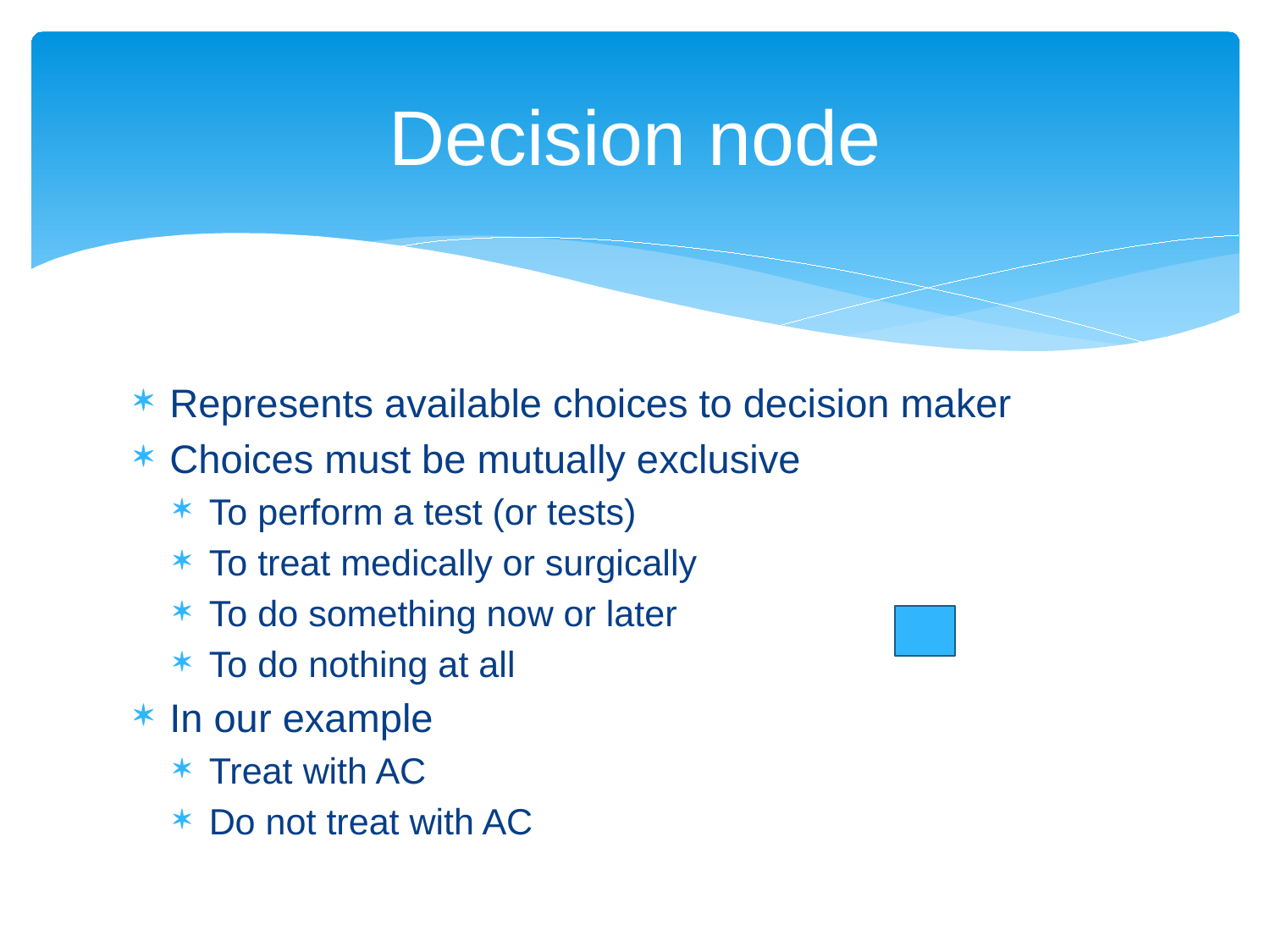

# Decision node
Represents available choices to decision maker
Choices must be mutually exclusive
To perform a test (or tests)
To treat medically or surgically
To do something now or later
To do nothing at all
In our example
Treat with AC
Do not treat with AC